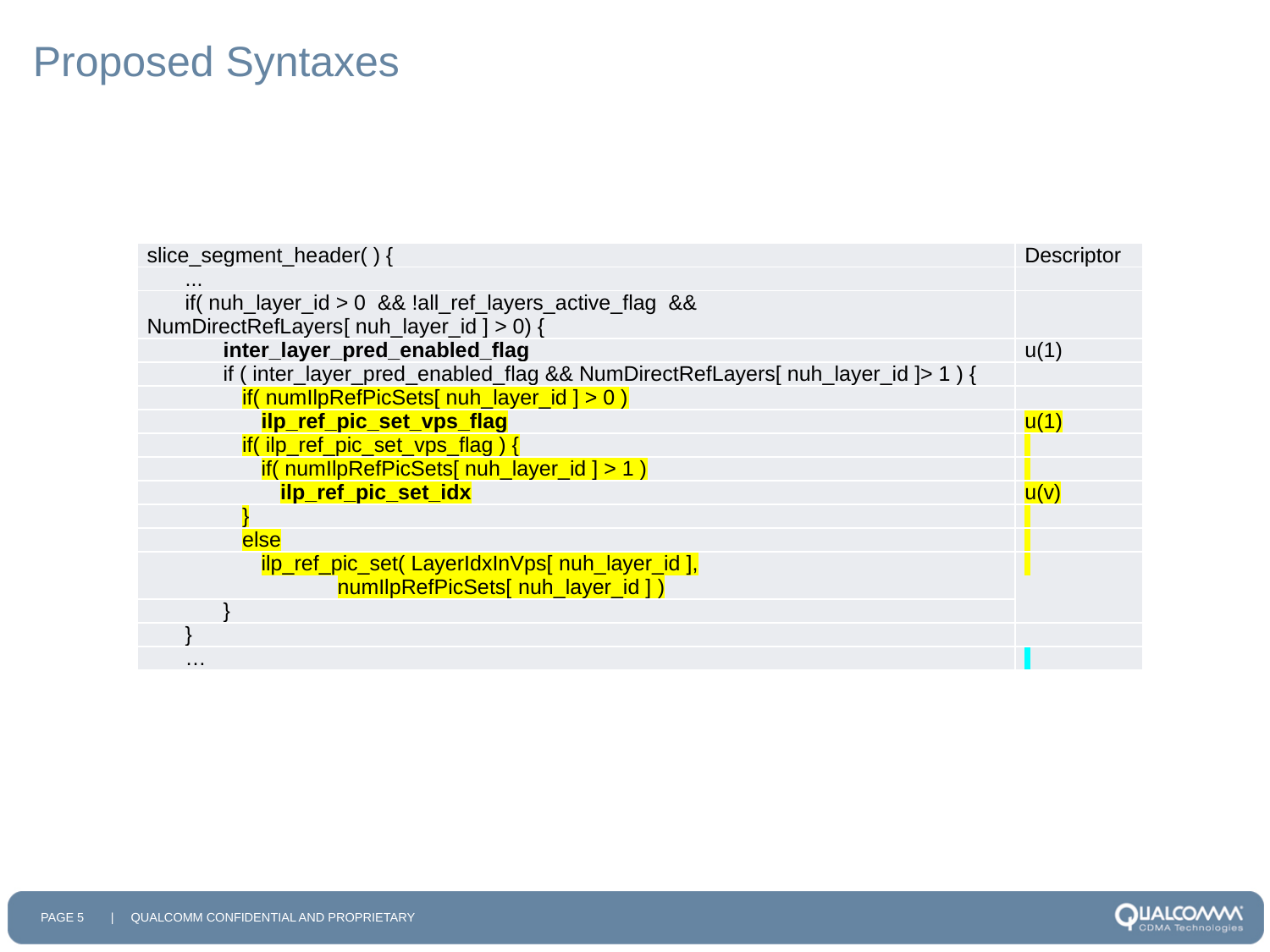

# Proposed Syntaxes
| slice\_segment\_header( ) { | Descriptor |
| --- | --- |
| ... |  |
| if( nuh\_layer\_id > 0 && !all\_ref\_layers\_active\_flag && NumDirectRefLayers[ nuh\_layer\_id ] > 0) { |  |
| inter\_layer\_pred\_enabled\_flag | u(1) |
| if ( inter\_layer\_pred\_enabled\_flag && NumDirectRefLayers[ nuh\_layer\_id ]> 1 ) { |  |
| if( numIlpRefPicSets[ nuh\_layer\_id ] > 0 ) |  |
| ilp\_ref\_pic\_set\_vps\_flag | u(1) |
| if( ilp\_ref\_pic\_set\_vps\_flag ) { |  |
| if( numIlpRefPicSets[ nuh\_layer\_id ] > 1 ) |  |
| ilp\_ref\_pic\_set\_idx | u(v) |
| } |  |
| else |  |
| ilp\_ref\_pic\_set( LayerIdxInVps[ nuh\_layer\_id ], numIlpRefPicSets[ nuh\_layer\_id ] ) |  |
| } |  |
| } |  |
| … |  |